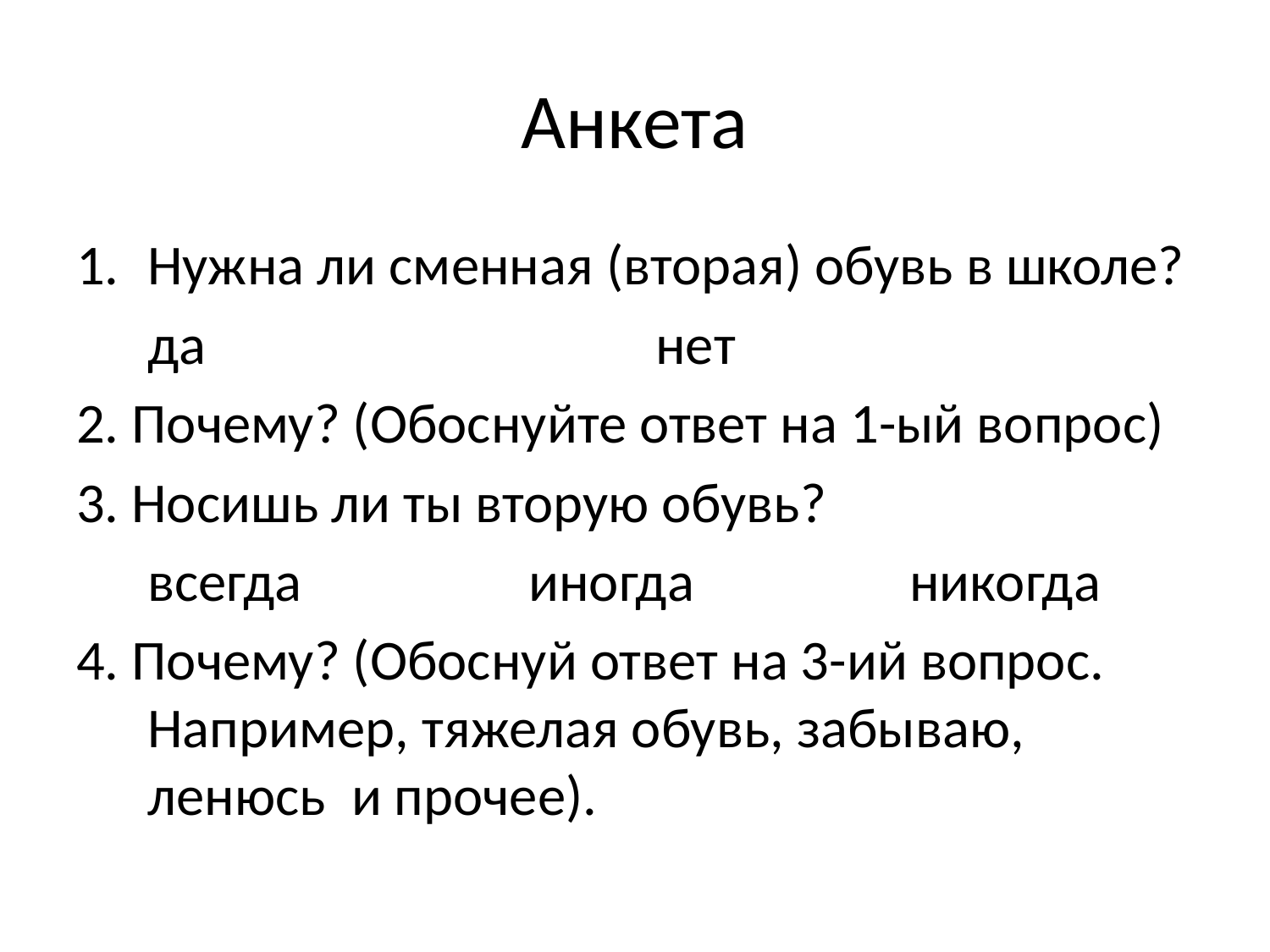

# Анкета
Нужна ли сменная (вторая) обувь в школе?
	да				нет
2. Почему? (Обоснуйте ответ на 1-ый вопрос)
3. Носишь ли ты вторую обувь?
	всегда		иногда		никогда
4. Почему? (Обоснуй ответ на 3-ий вопрос. Например, тяжелая обувь, забываю, ленюсь  и прочее).